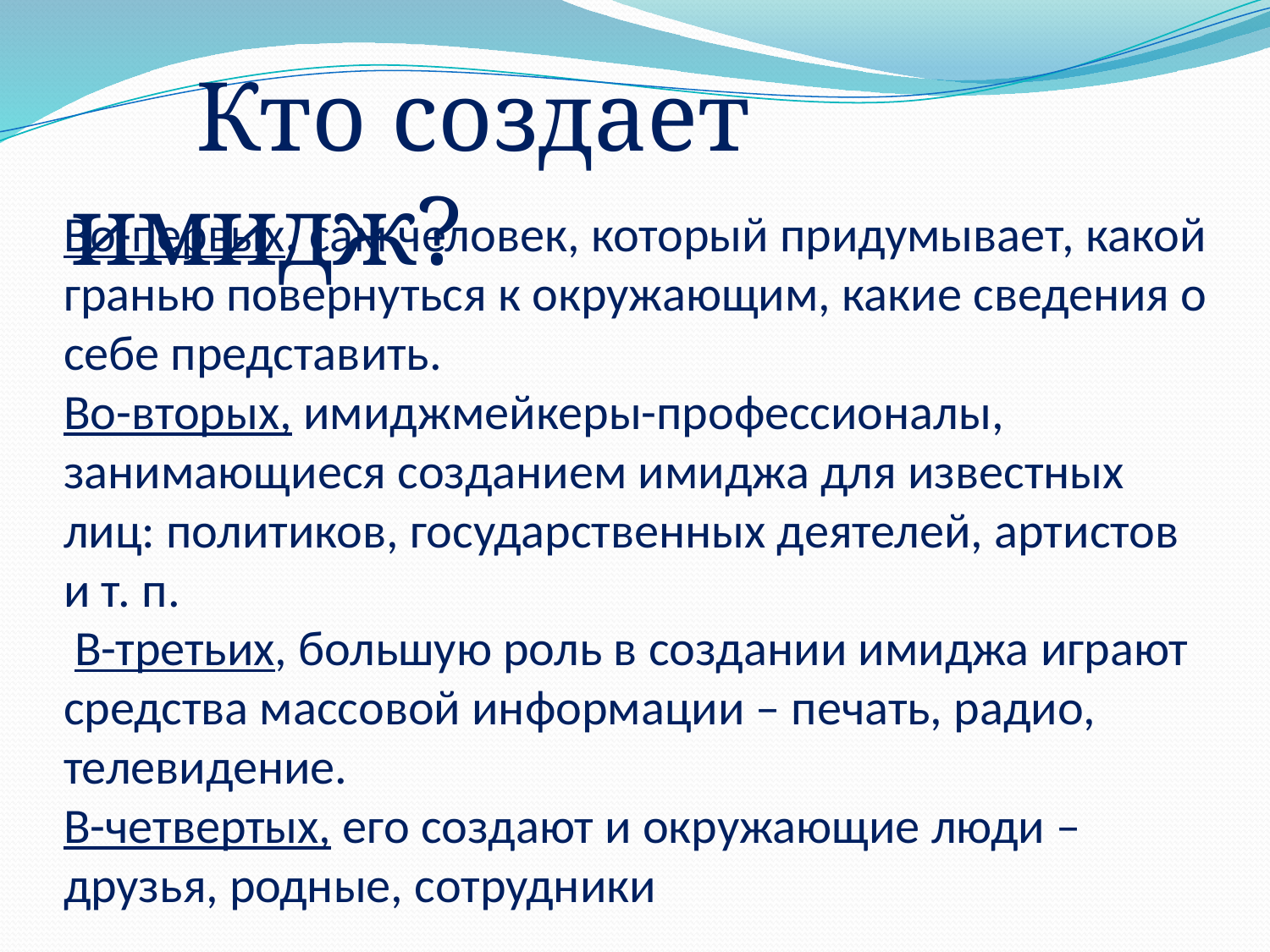

Кто создает имидж?
# Во-первых, сам человек, который придумывает, какой гранью повернуться к окружающим, какие сведения о себе представить. Во-вторых, имиджмейкеры-профессионалы, занимающиеся созданием имиджа для известных лиц: политиков, государственных деятелей, артистов и т. п. В-третьих, большую роль в создании имиджа играют средства массовой информации – печать, радио, телевидение. В-четвертых, его создают и окружающие люди – друзья, родные, сотрудники